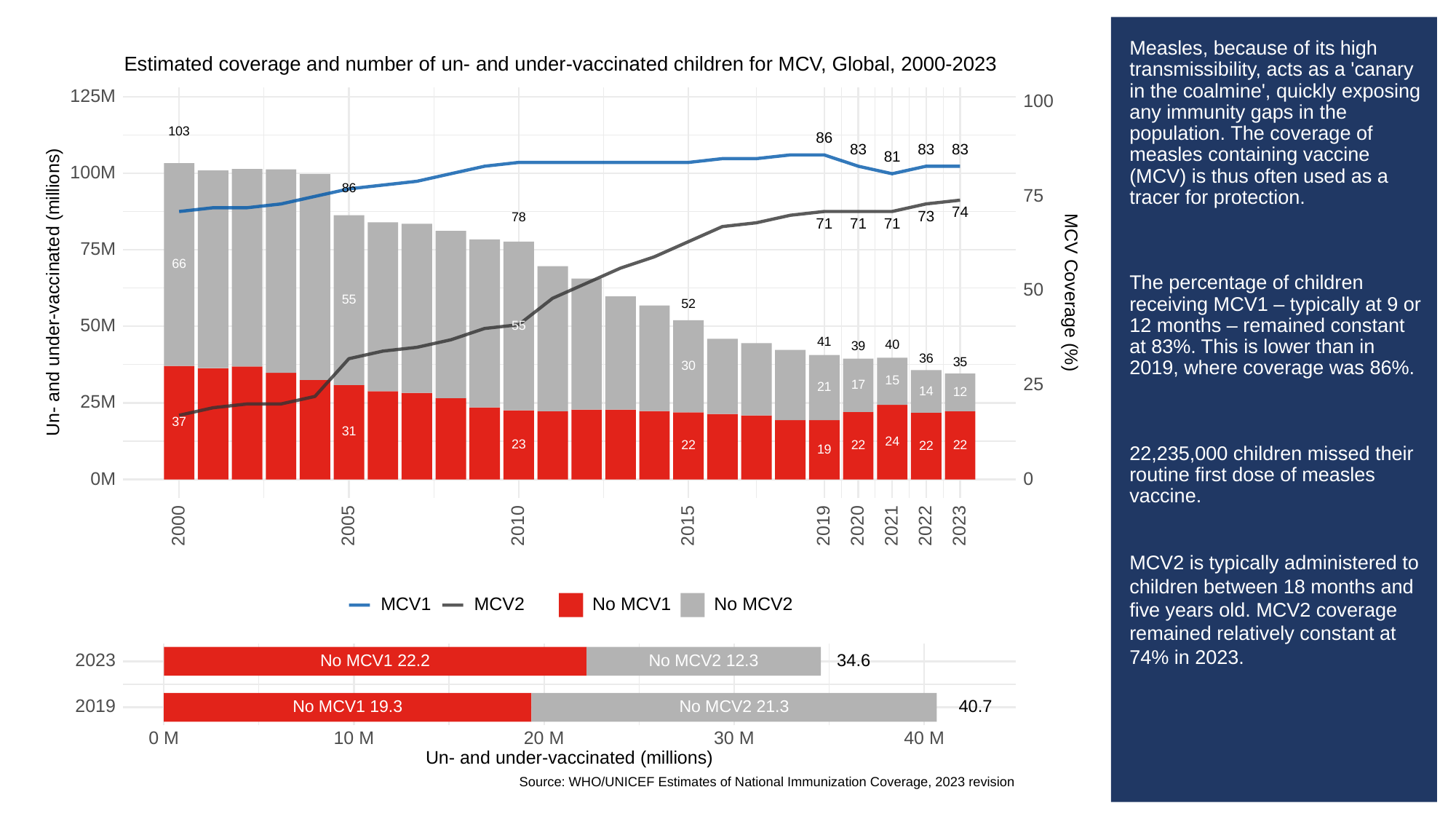

# Measles, because of its high transmissibility, acts as a 'canary in the coalmine', quickly exposing any immunity gaps in the population. The coverage of measles containing vaccine (MCV) is thus often used as a tracer for protection.

The percentage of children receiving MCV1 – typically at 9 or 12 months – remained constant at 83%. This is lower than in 2019, where coverage was 86%.

22,235,000 children missed their routine first dose of measles vaccine.

MCV2 is typically administered to children between 18 months and five years old. MCV2 coverage remained relatively constant at 74% in 2023.

Estimated coverage and number of un- and under-vaccinated children for MCV, Global, 2000-2023

125M
100

103
86

83
83
83
81

100M

86
75

74
73

78

71
71
71

75M

66

50
Un- and under-vaccinated (millions)
MCV Coverage (%)

55

52

50M

55

41

40
39

36

35

30

15
25

17
21

14
12

25M

37

31
24
23
22
22

22
22
19
0M
0

2023
2000
2005
2010
2015
2019
2020
2021
2022

MCV1
MCV2
No MCV1
No MCV2

2023
34.6
No MCV2 12.3
No MCV1 22.2

2019
40.7
No MCV1 19.3
No MCV2 21.3

30 M
0 M
10 M
20 M
40 M
Un- and under-vaccinated (millions)
Source: WHO/UNICEF Estimates of National Immunization Coverage, 2023 revision